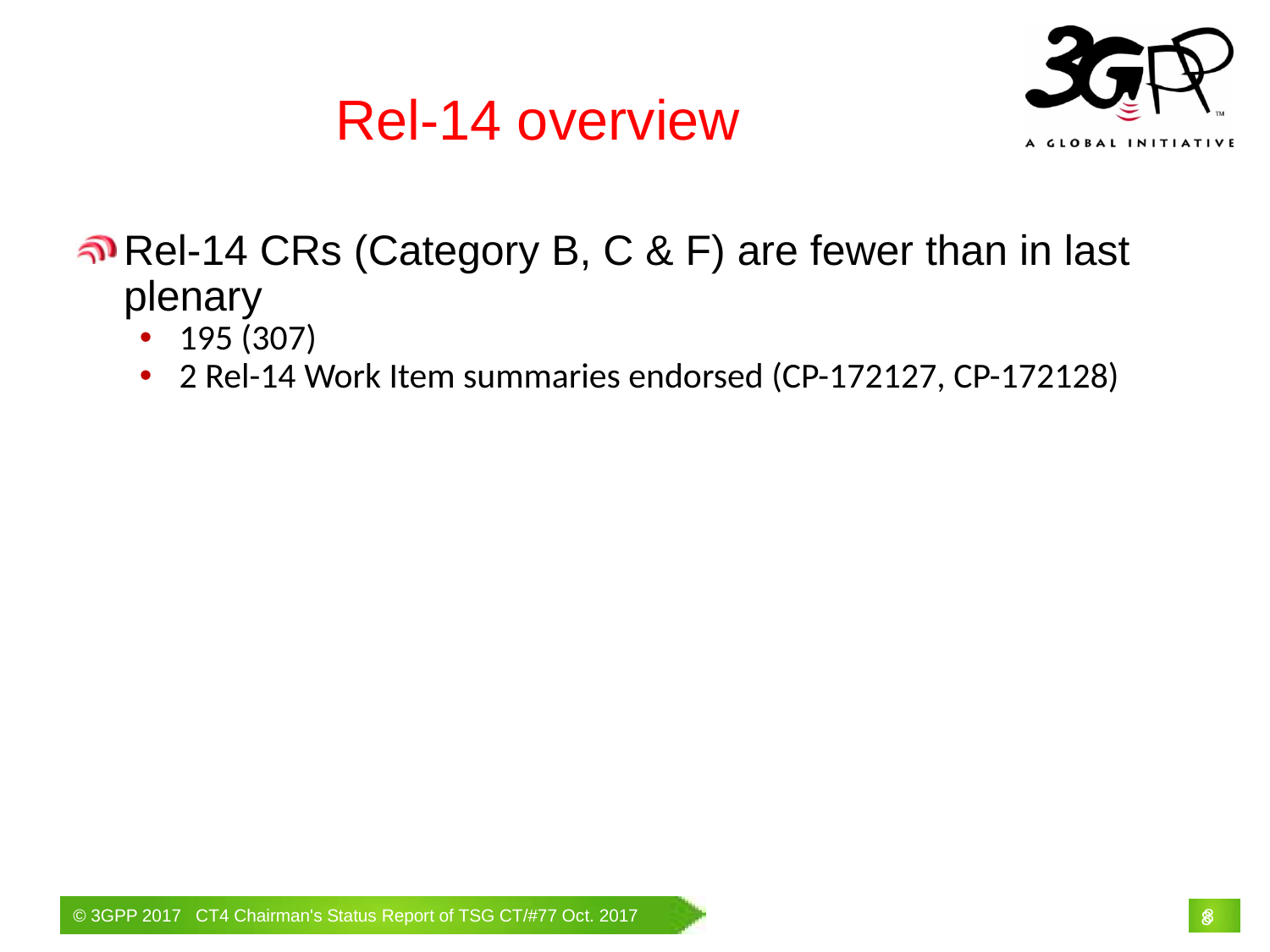

Rel-14 overview
Rel-14 CRs (Category B, C & F) are fewer than in last plenary
195 (307)
2 Rel-14 Work Item summaries endorsed (CP-172127, CP-172128)

# 8